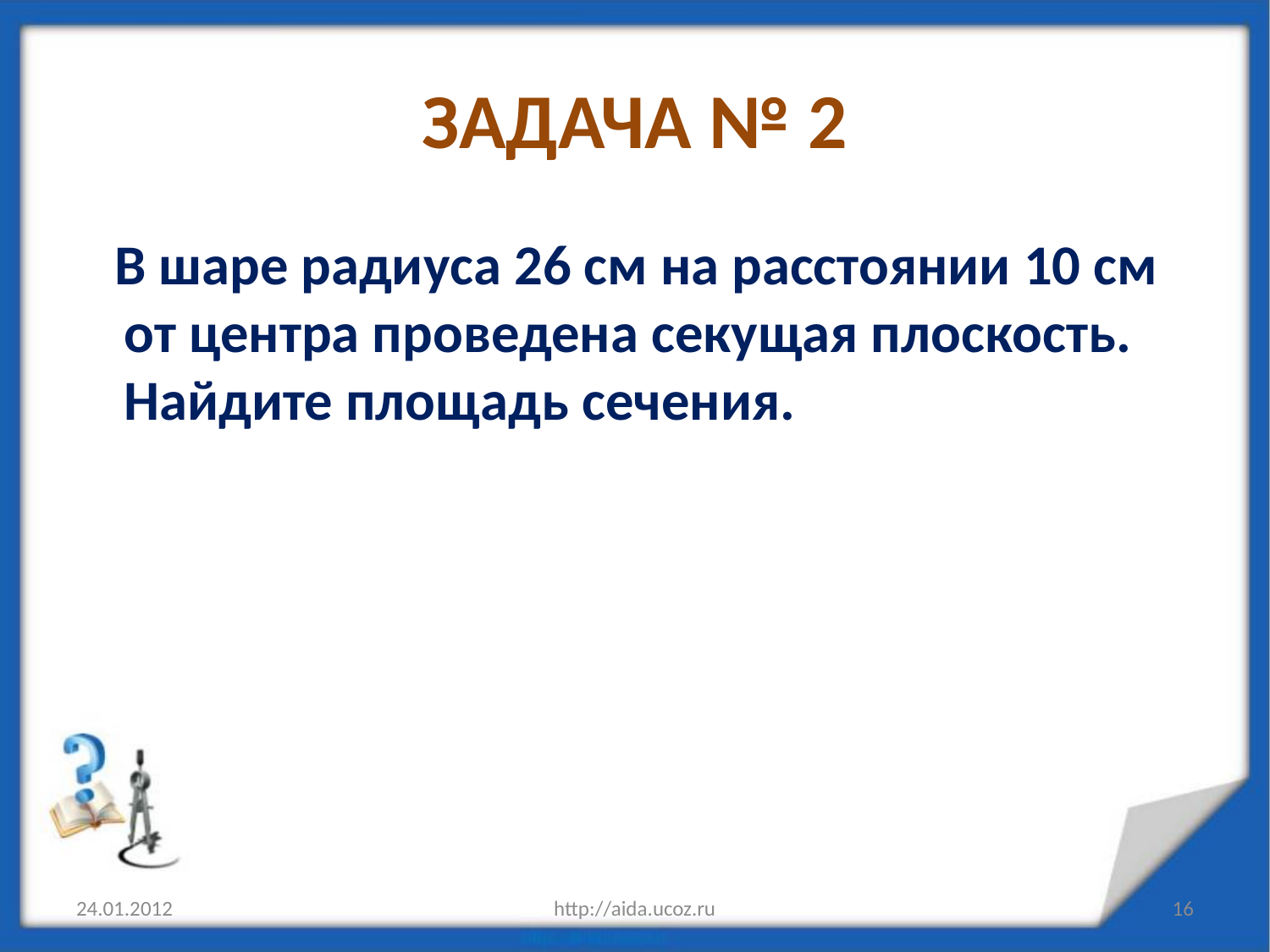

# ЗАДАЧА № 2
   В шаре радиуса 26 см на расстоянии 10 см от центра проведена секущая плоскость. Найдите площадь сечения.
24.01.2012
http://aida.ucoz.ru
16